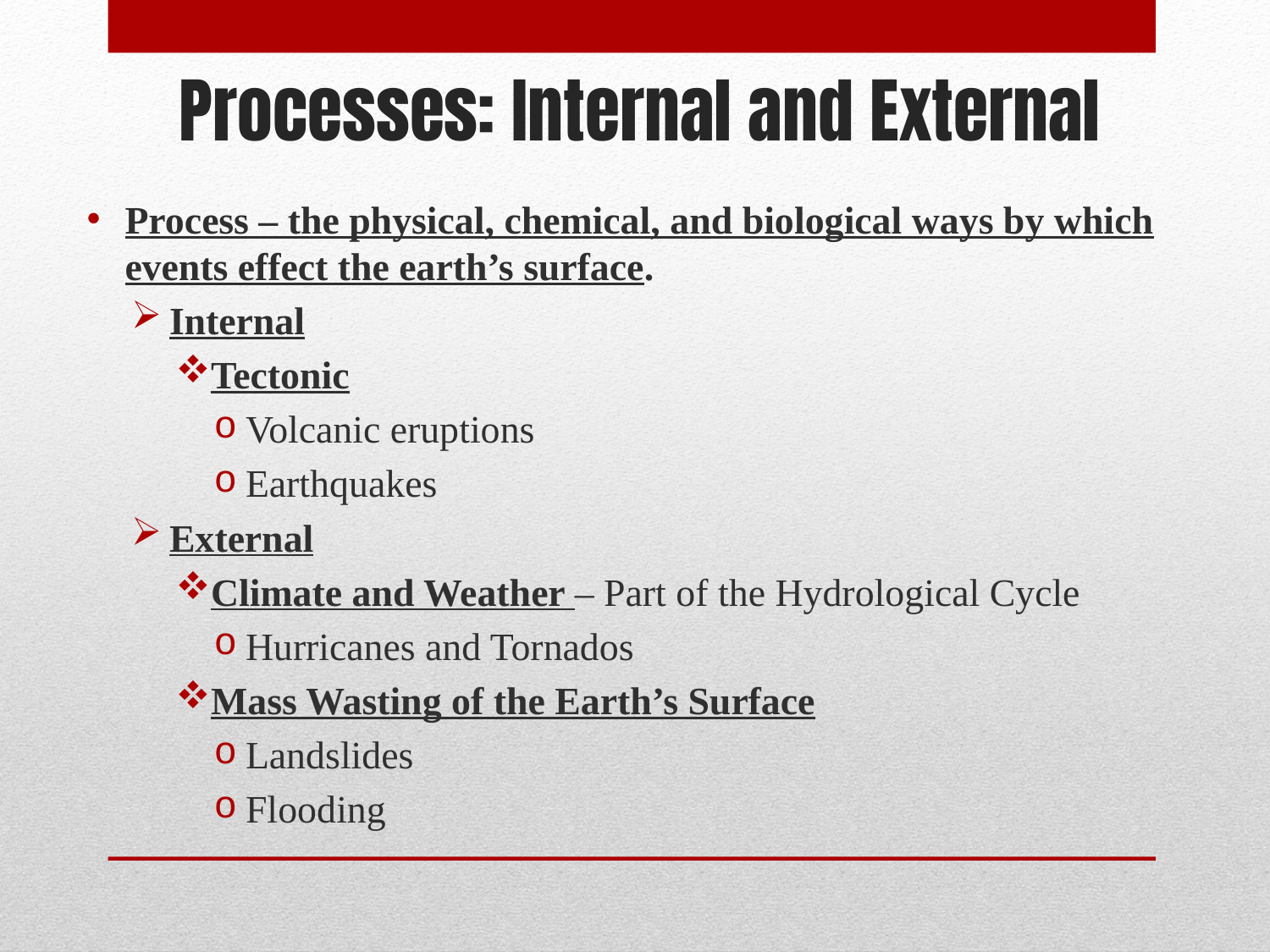

Processes: Internal and External
Process – the physical, chemical, and biological ways by which events effect the earth’s surface.
Internal
Tectonic
Volcanic eruptions
Earthquakes
External
Climate and Weather – Part of the Hydrological Cycle
Hurricanes and Tornados
Mass Wasting of the Earth’s Surface
Landslides
Flooding